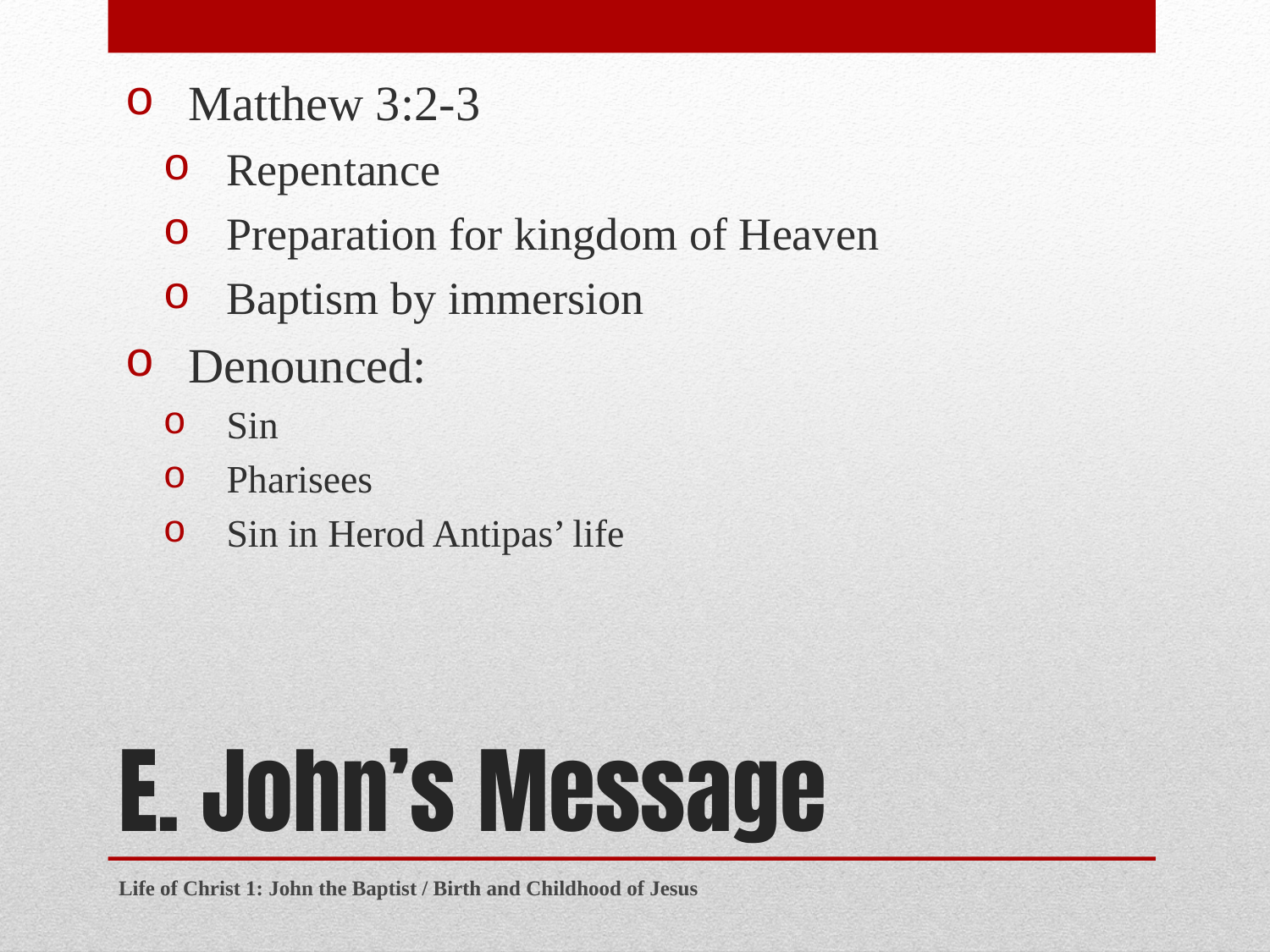

Matthew 3:2-3
Repentance
Preparation for kingdom of Heaven
Baptism by immersion
Denounced:
Sin
Pharisees
Sin in Herod Antipas’ life
# E. John’s Message
Life of Christ 1: John the Baptist / Birth and Childhood of Jesus